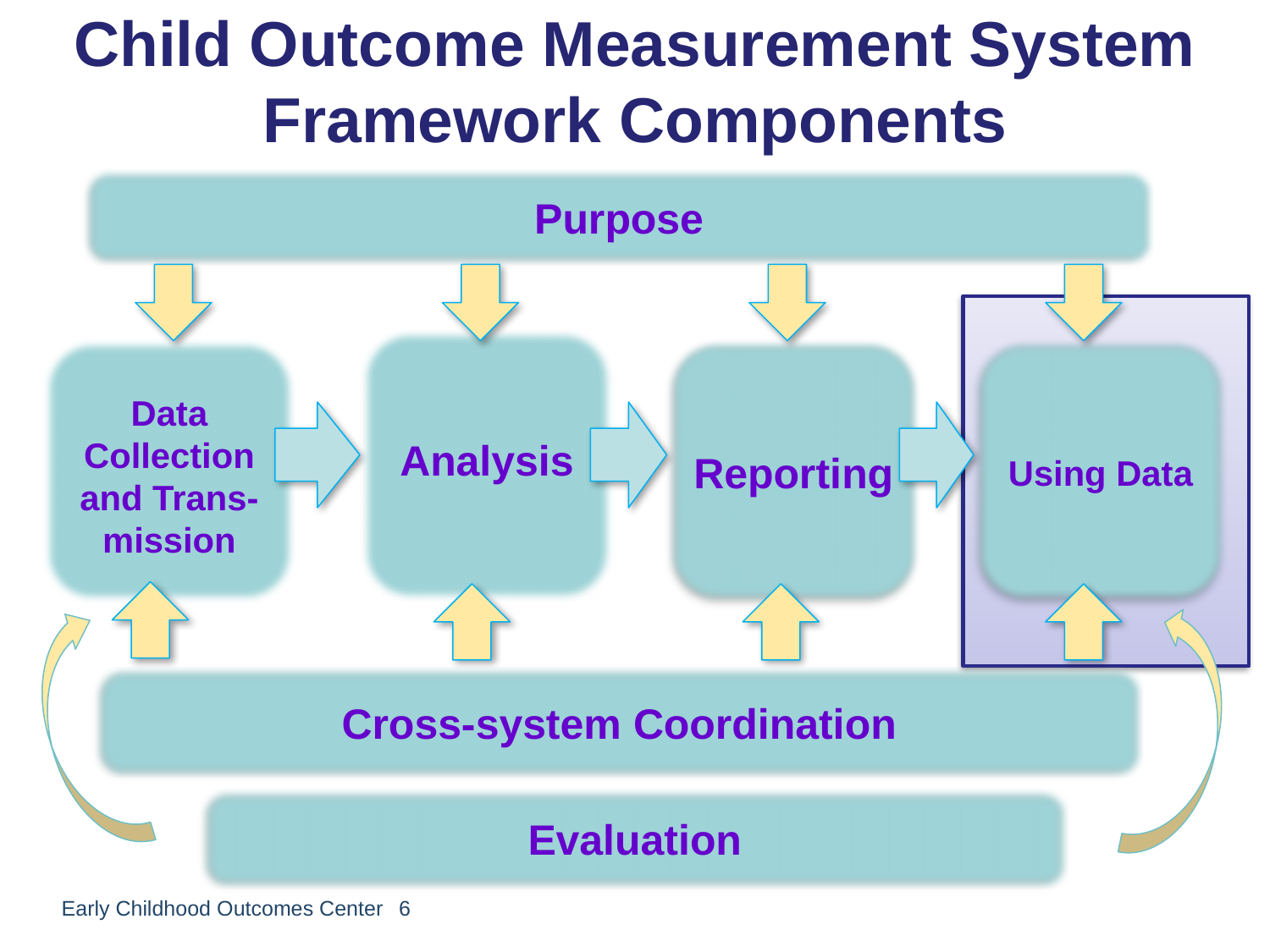

# Child Outcome Measurement System Framework Components
Purpose

Analysis

Data Collection and Trans-mission

Reporting

Using Data

Cross-system Coordination
Evaluation
Early Childhood Outcomes Center
6